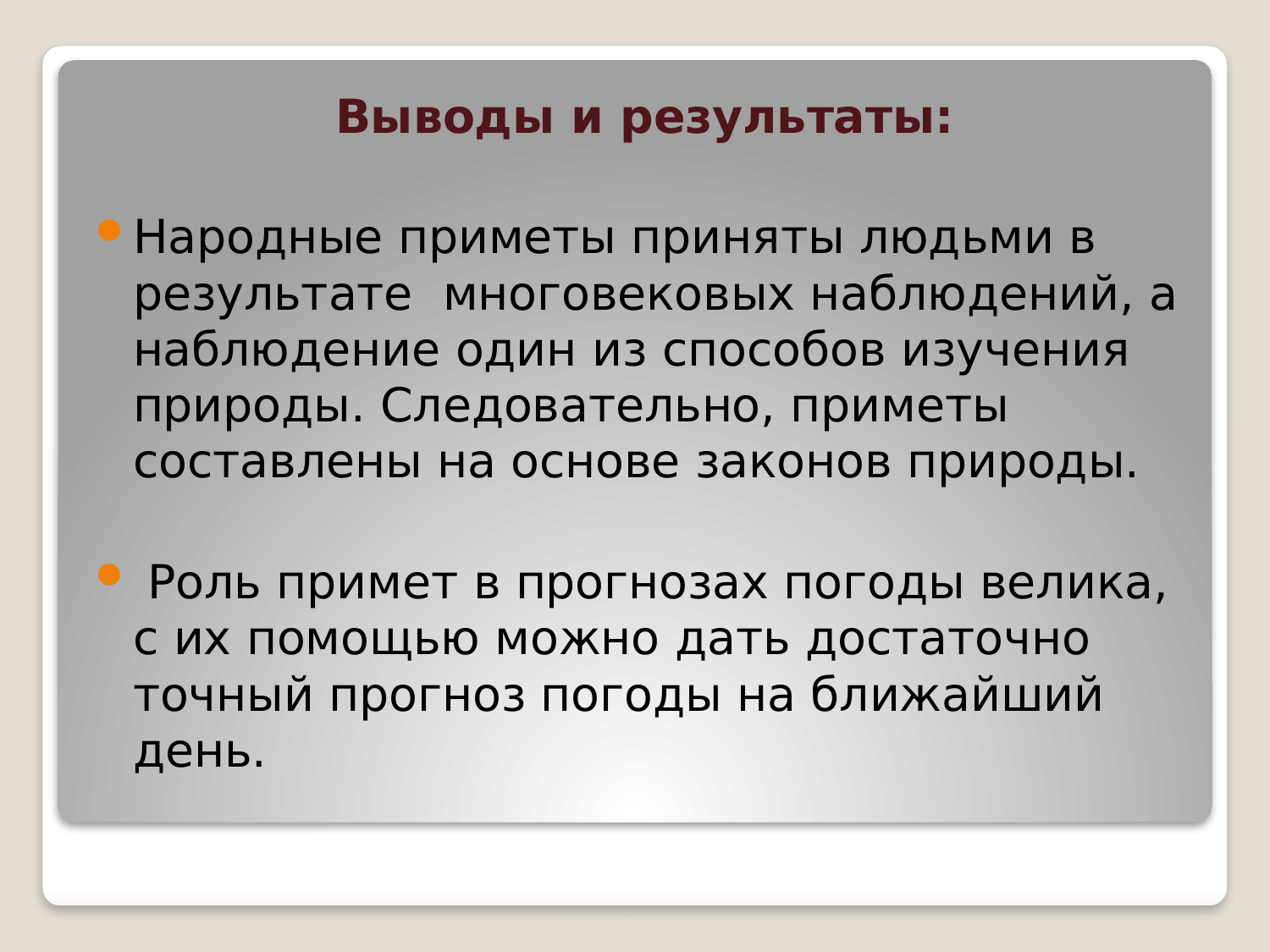

Выводы и результаты:

Народные приметы приняты людьми в результате  многовековых наблюдений, а наблюдение один из способов изучения  природы. Следовательно, приметы составлены на основе законов природы.

 Роль примет в прогнозах погоды велика, с их помощью можно дать достаточно точный прогноз погоды на ближайший день.
#